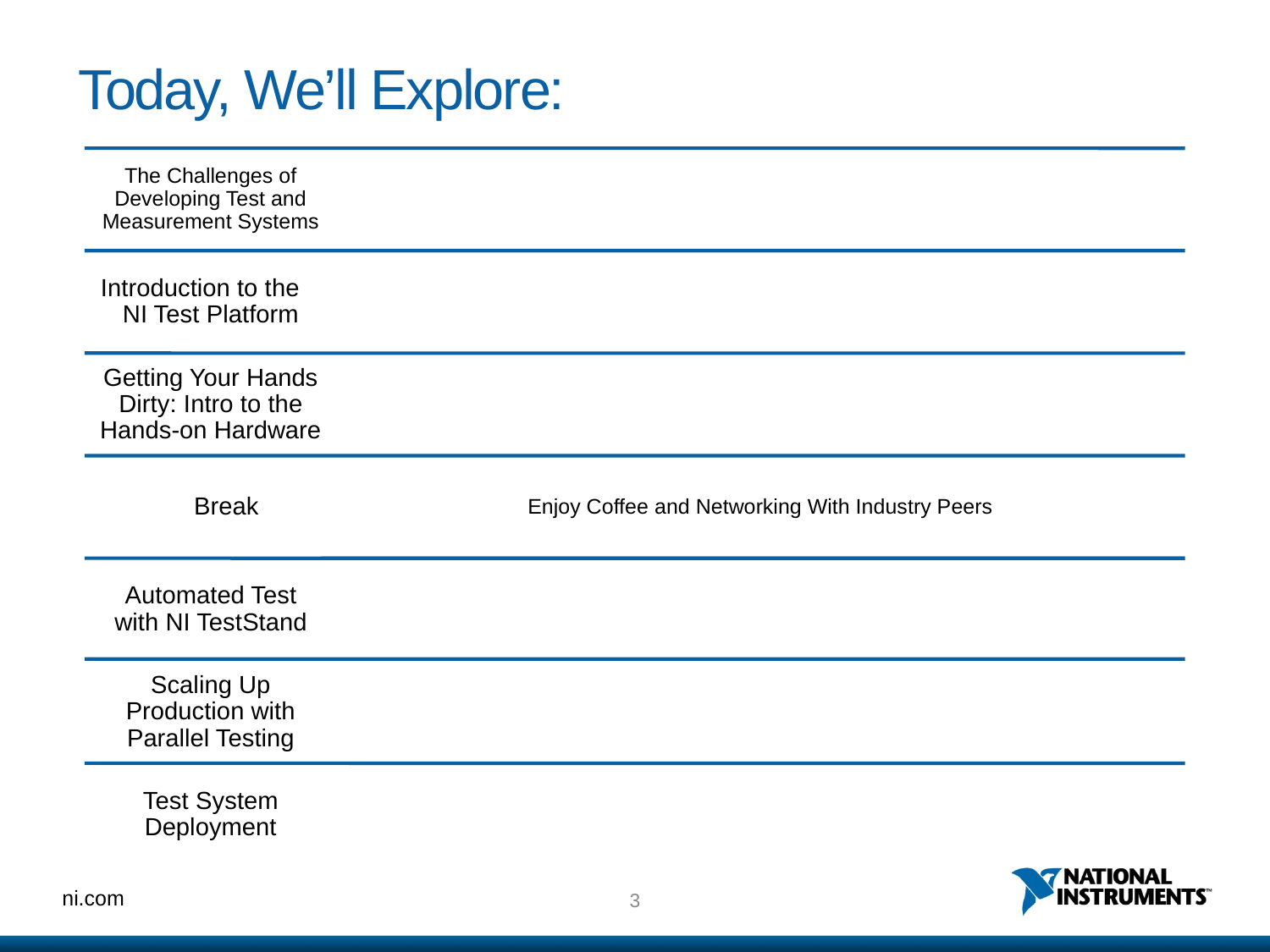

# Today, We’ll Explore:
The Challenges of Developing Test and Measurement Systems
Introduction to the    NI Test Platform
Getting Your Hands Dirty: Intro to the Hands-on Hardware
Break
Enjoy Coffee and Networking With Industry Peers
Automated Test with NI TestStand
Scaling Up Production with Parallel Testing
Test System Deployment